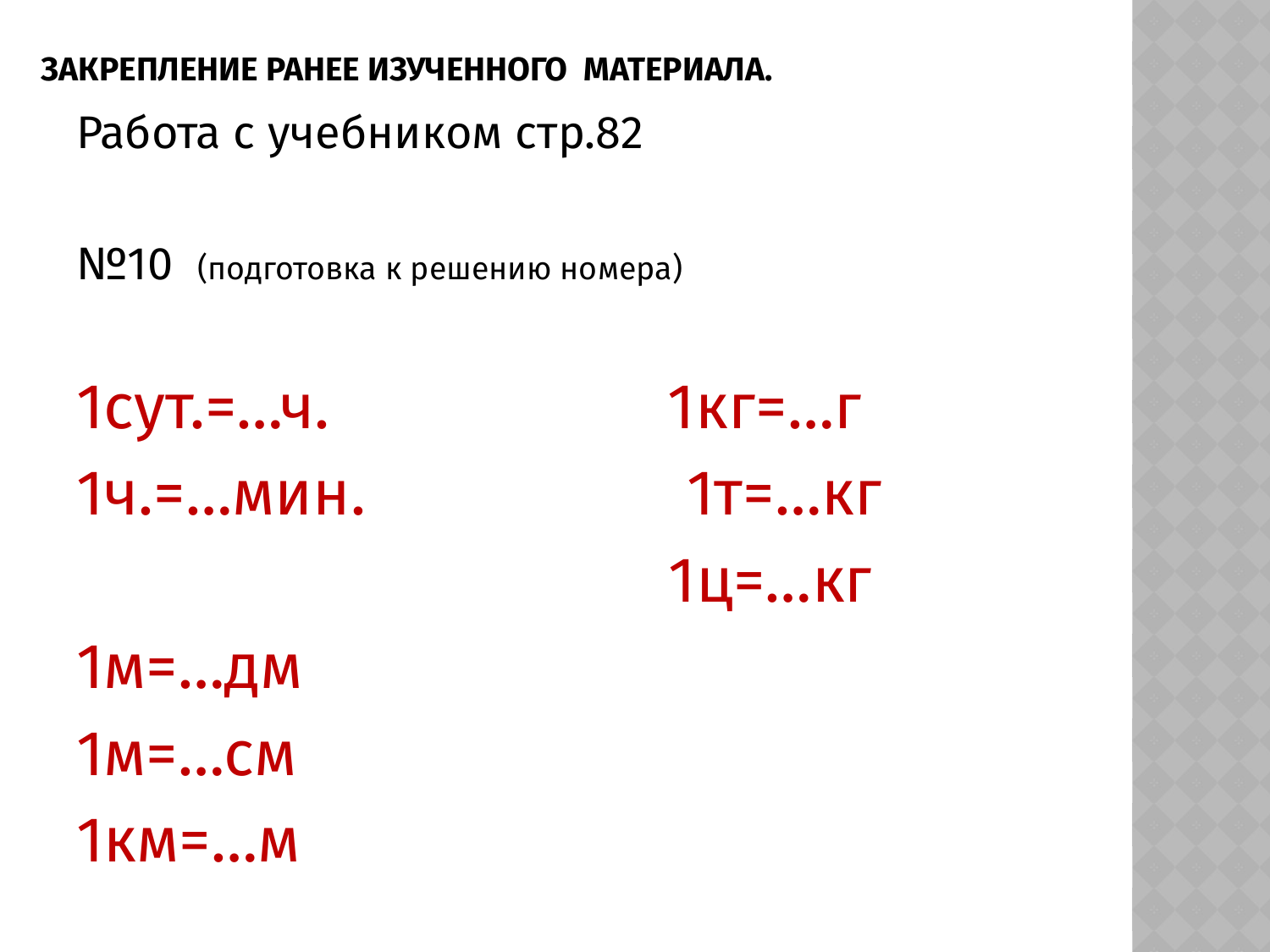

# Закрепление ранее изученного  материала.
Работа с учебником стр.82

№10  (подготовка к решению номера)

1сут.=…ч.                    1кг=…г
1ч.=…мин.                   1т=…кг
                                   1ц=…кг
1м=…дм
1м=…см
1км=…м